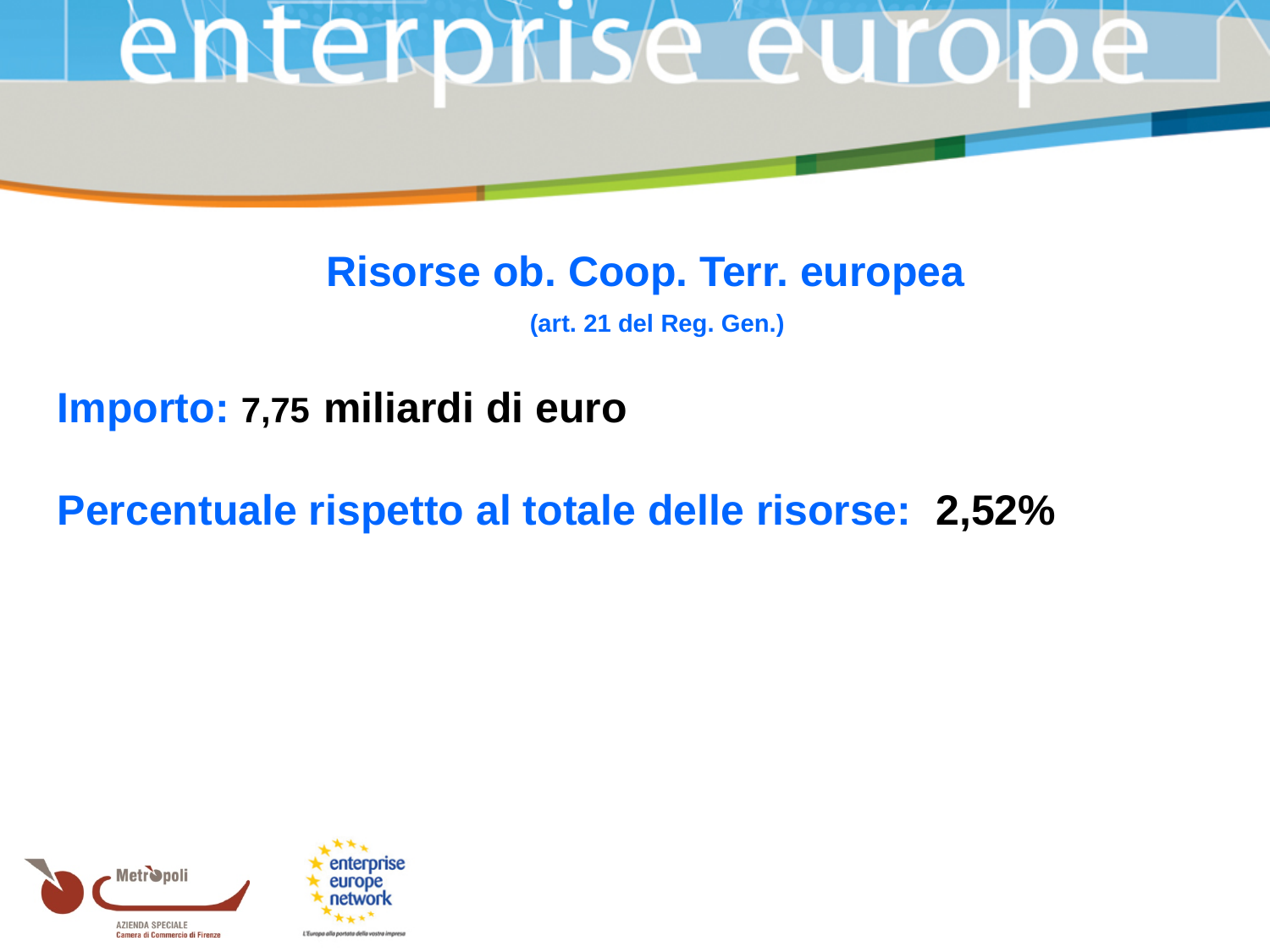

Risorse ob. Coop. Terr. europea
(art. 21 del Reg. Gen.)

Importo: 7,75 miliardi di euro

Percentuale rispetto al totale delle risorse:  2,52%